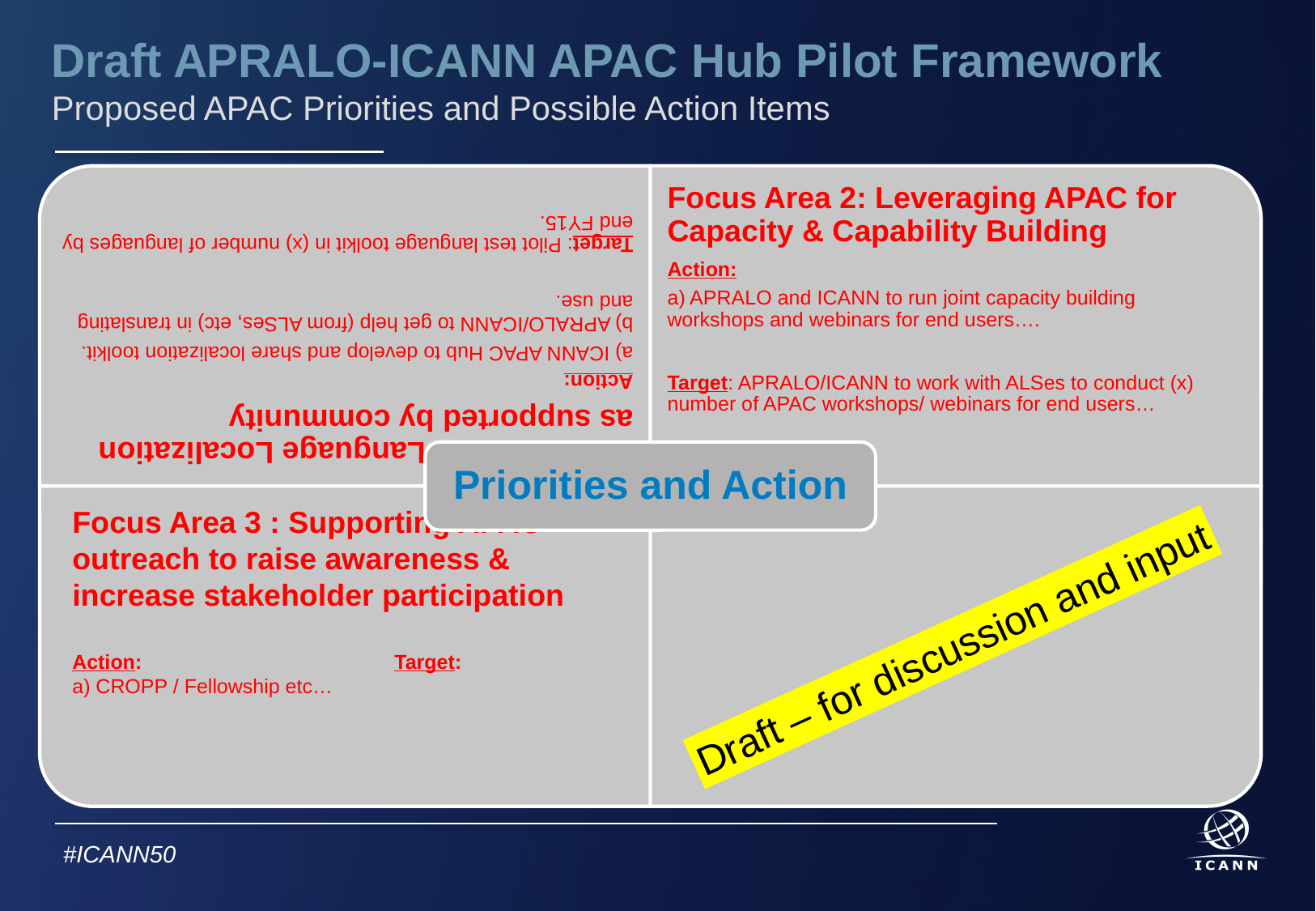

Draft APRALO-ICANN APAC Hub Pilot Framework
Proposed APAC Priorities and Possible Action Items
Focus Area 1: Language Localization as supported by community
Action:
a) ICANN APAC Hub to develop and share localization toolkit.
b) APRALO/ICANN to get help (from ALSes, etc) in translating and use.

Target: Pilot test language toolkit in (x) number of languages by end FY15.
Focus Area 2: Leveraging APAC for Capacity & Capability Building
Action:
a) APRALO and ICANN to run joint capacity building workshops and webinars for end users….

Target: APRALO/ICANN to work with ALSes to conduct (x) number of APAC workshops/ webinars for end users…
Focus Area 3 : Supporting APAC outreach to raise awareness & increase stakeholder participation

Action: 		              Target:
a) CROPP / Fellowship etc…

Priorities and Action
Draft – for discussion and input